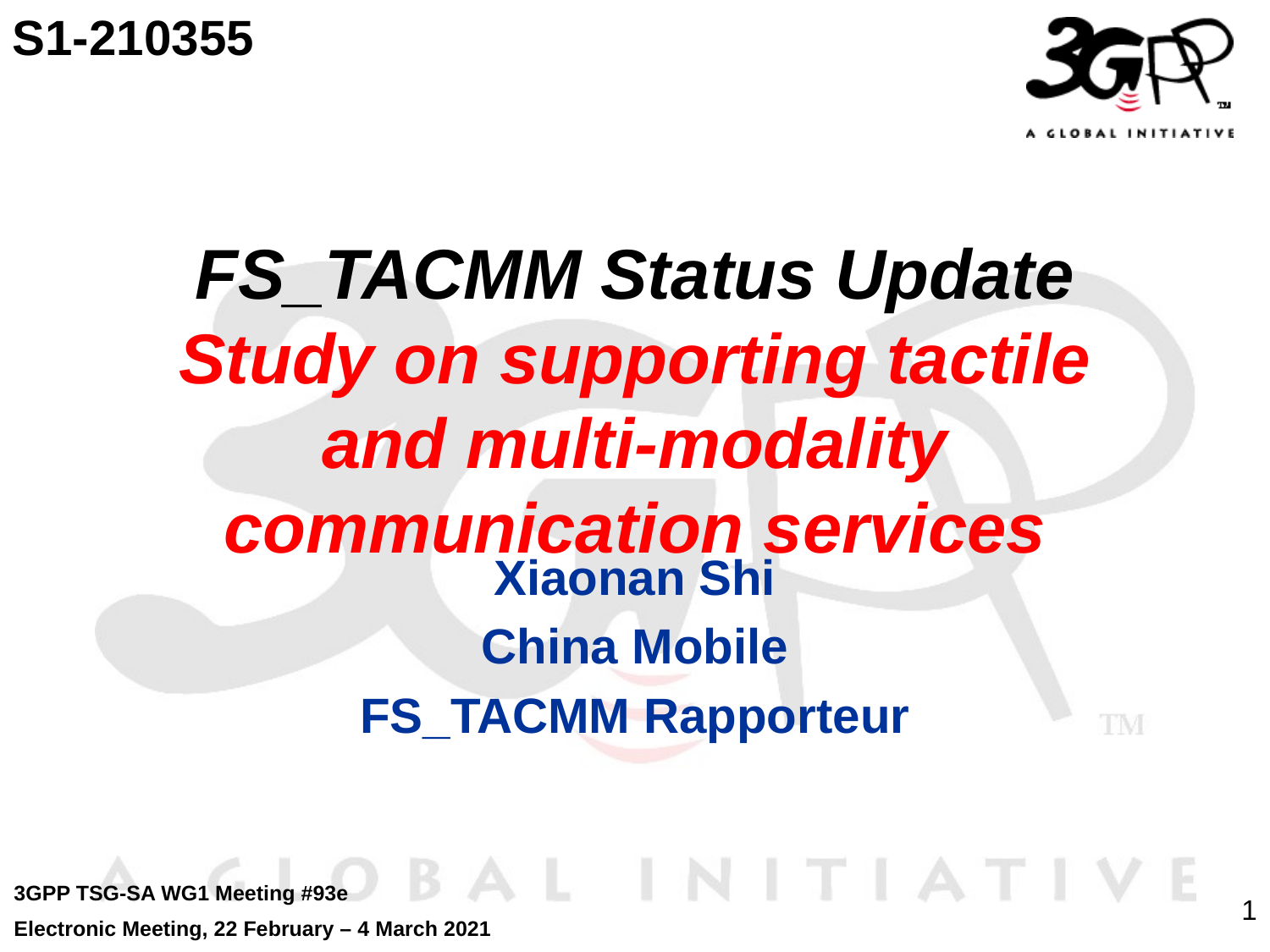

S1-210355

# FS_TACMM Status Update Study on supporting tactile and multi-modality communication services
Xiaonan Shi
China Mobile
FS_TACMM Rapporteur
3GPP TSG-SA WG1 Meeting #93e
Electronic Meeting, 22 February – 4 March 2021
1